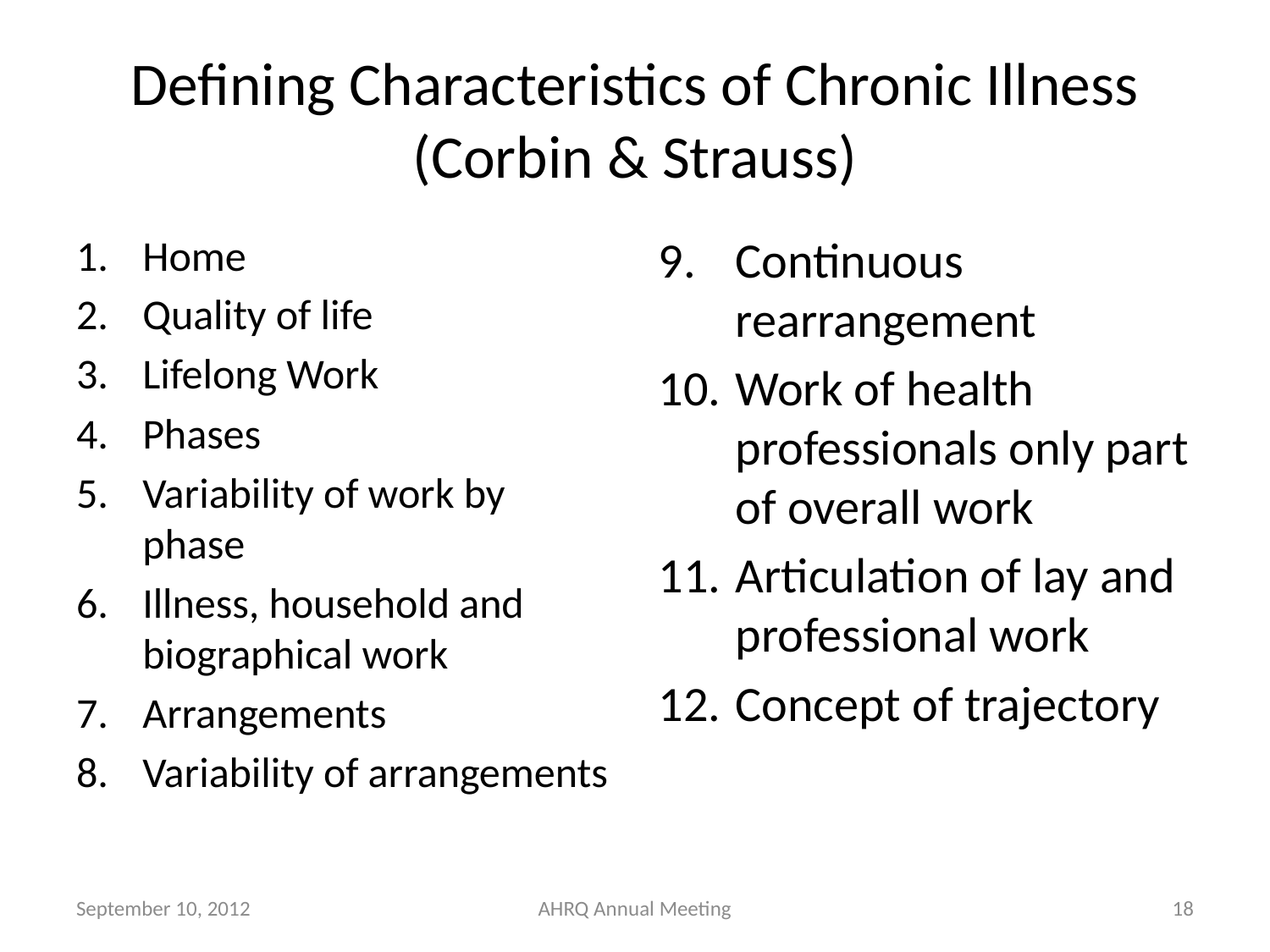

# Defining Characteristics of Chronic Illness (Corbin & Strauss)
Home
Quality of life
Lifelong Work
Phases
Variability of work by phase
Illness, household and biographical work
Arrangements
Variability of arrangements
Continuous rearrangement
Work of health professionals only part of overall work
Articulation of lay and professional work
Concept of trajectory
September 10, 2012
AHRQ Annual Meeting
18